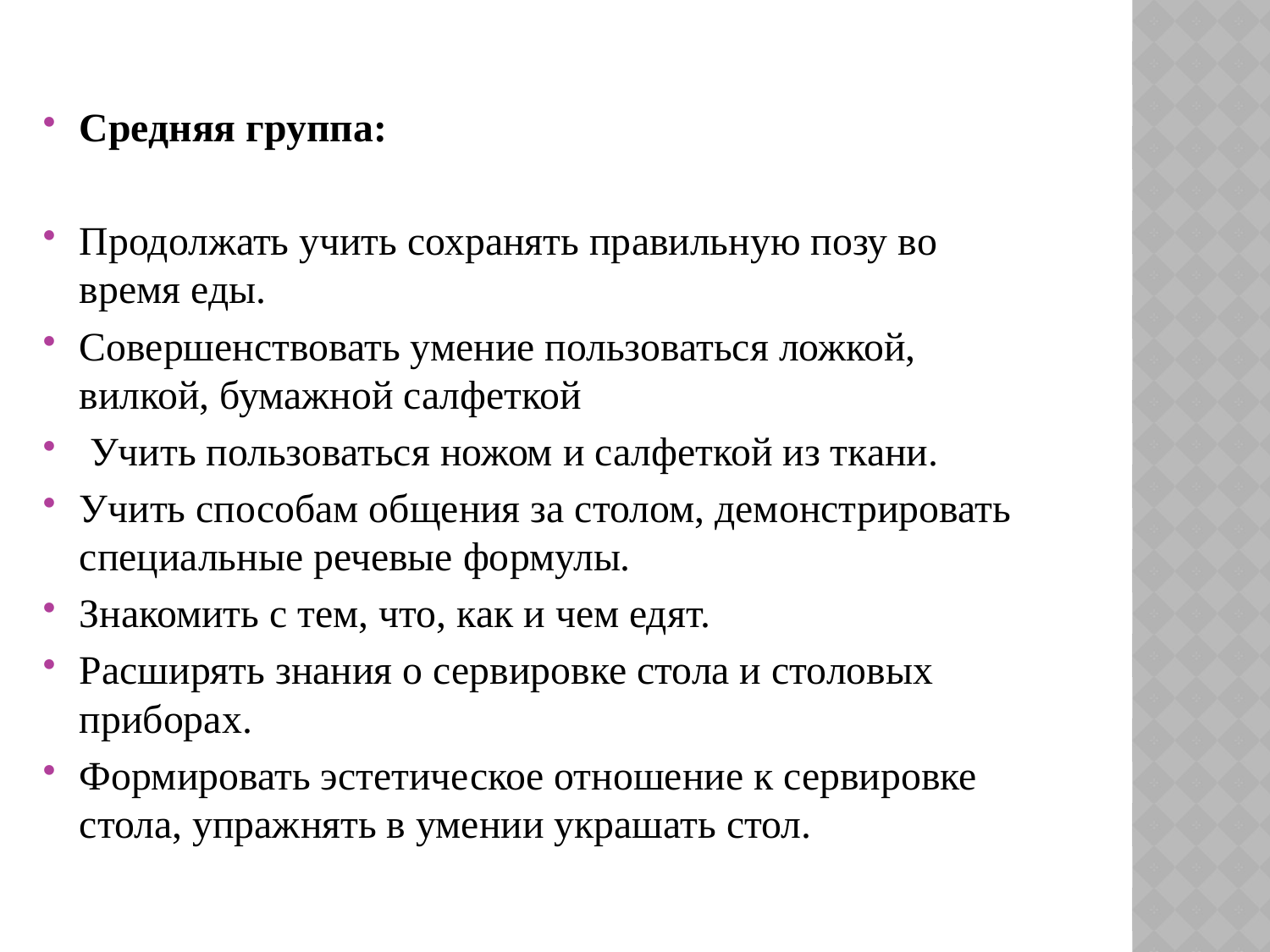

Средняя группа:

Продолжать учить сохранять правильную позу во время еды.
Совершенствовать умение пользоваться ложкой, вилкой, бумажной салфеткой
 Учить пользоваться ножом и салфеткой из ткани.
Учить способам общения за столом, демонстрировать специальные речевые формулы.
Знакомить с тем, что, как и чем едят.
Расширять знания о сервировке стола и столовых приборах.
Формировать эстетическое отношение к сервировке стола, упражнять в умении украшать стол.